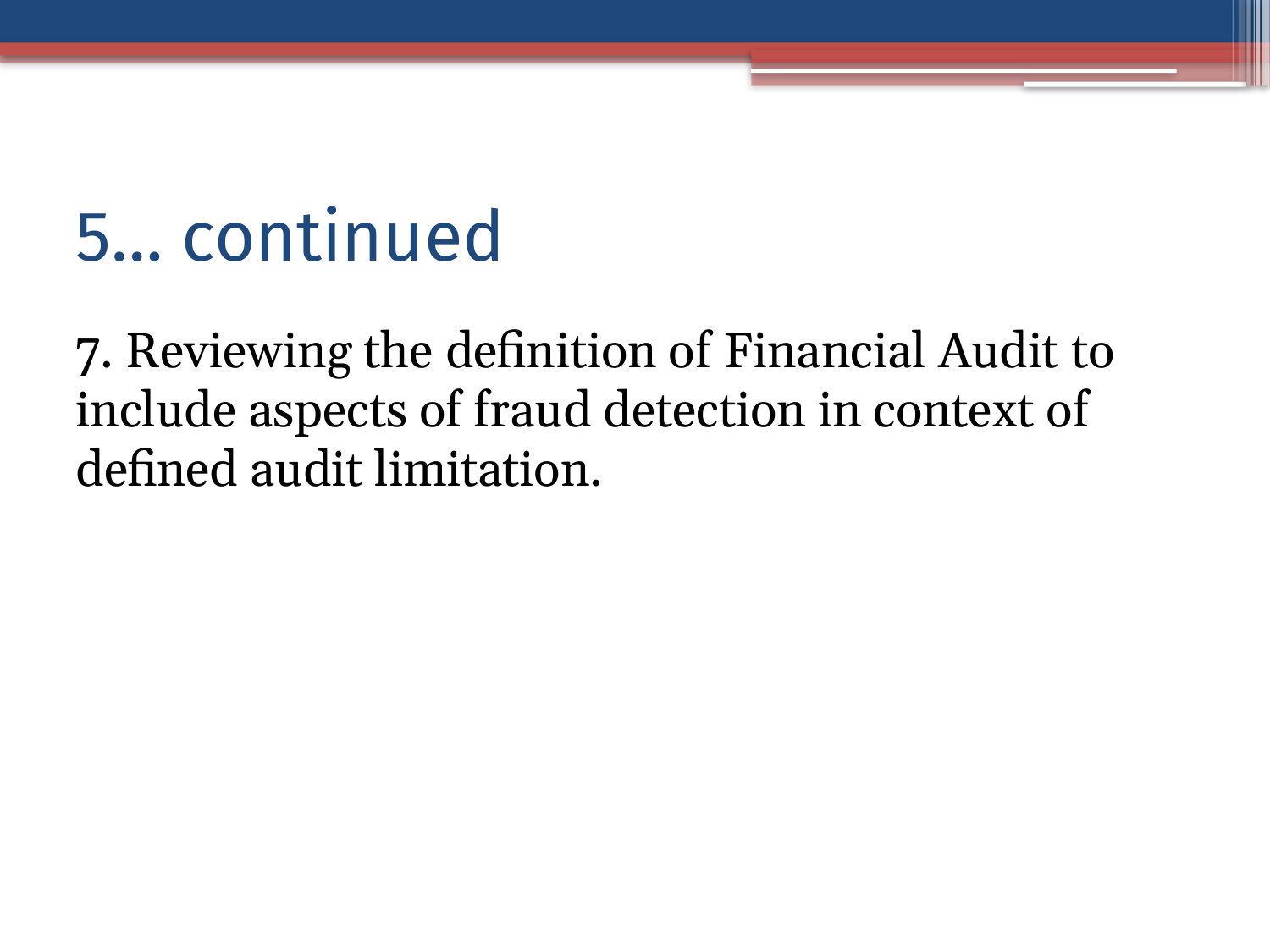

# 5… continued
7. Reviewing the definition of Financial Audit to include aspects of fraud detection in context of defined audit limitation.